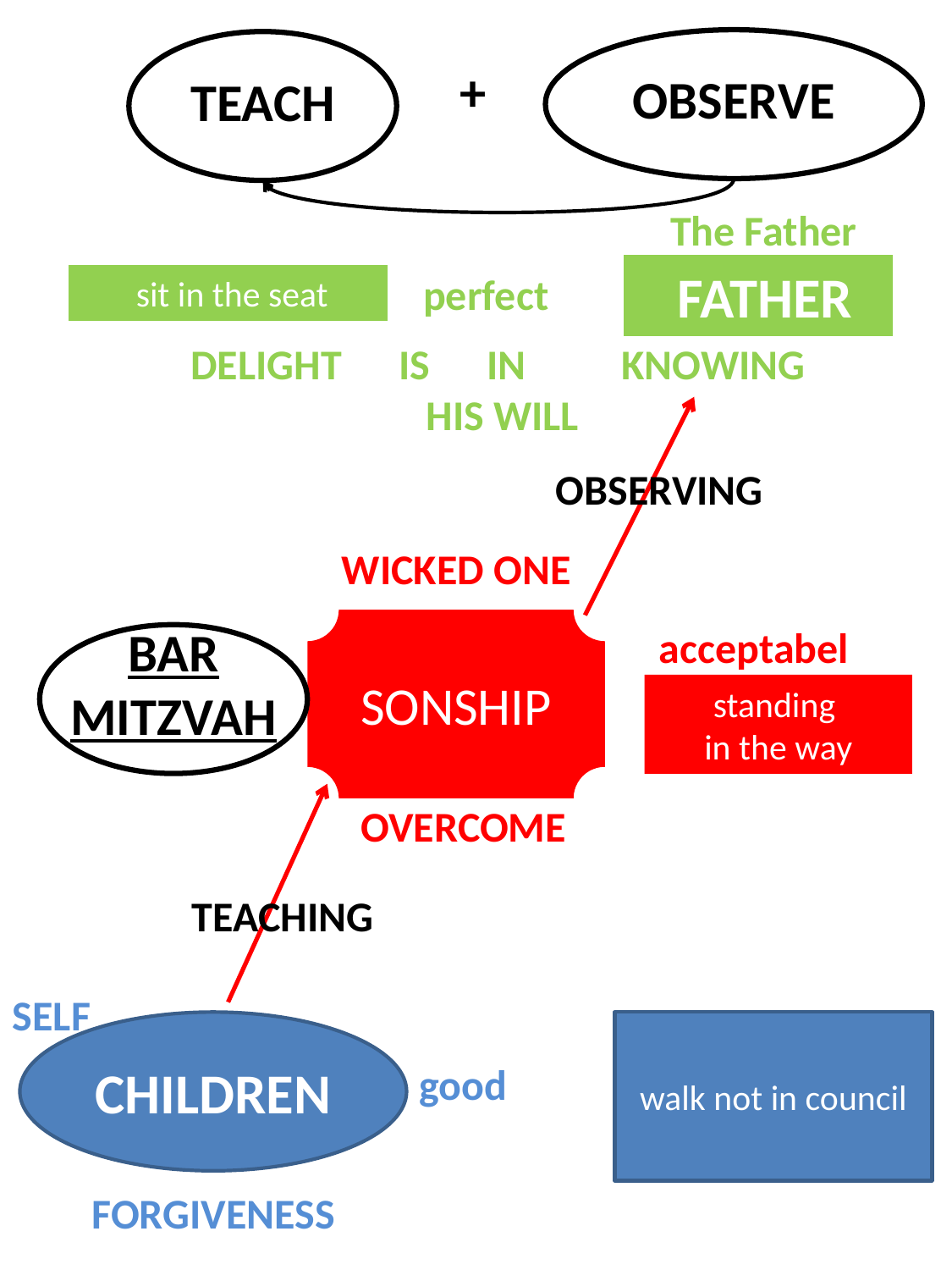

OBSERVE

TEACH
+
The Father
 FATHER
perfect
 sit in the seat
DELIGHT      IS      IN          KNOWING
HIS WILL
OBSERVING
WICKED ONE
SONSHIP
BAR MITZVAH
acceptabel

standing
in the way
OVERCOME
TEACHING
SELF
CHILDREN
walk not in council
good
FORGIVENESS